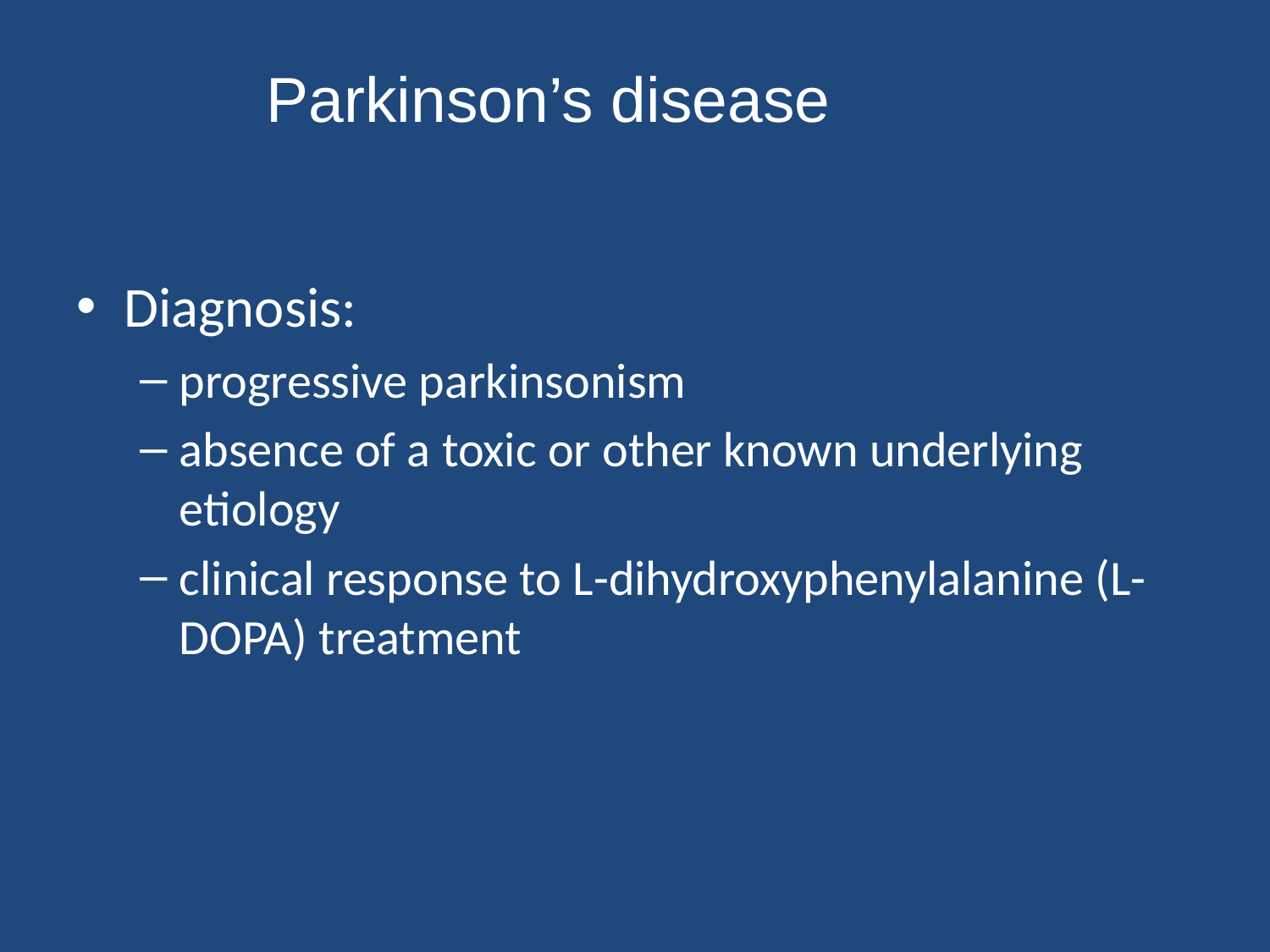

Parkinson’s disease
Diagnosis:
progressive parkinsonism
absence of a toxic or other known underlying etiology
clinical response to l-dihydroxyphenylalanine (l-DOPA) treatment